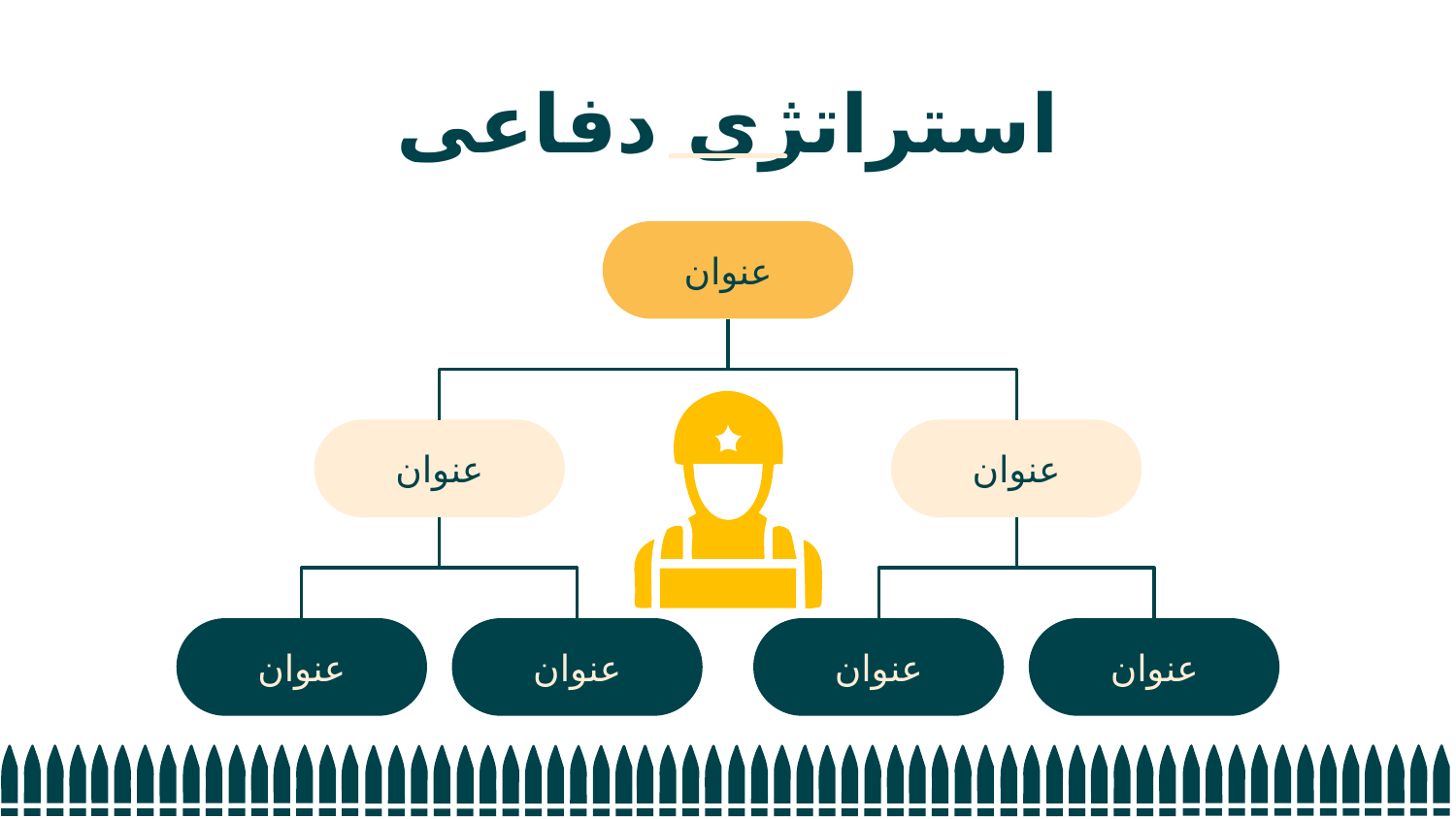

# استراتژی دفاعی

عنوان
عنوان
عنوان
عنوان
عنوان
عنوان
عنوان